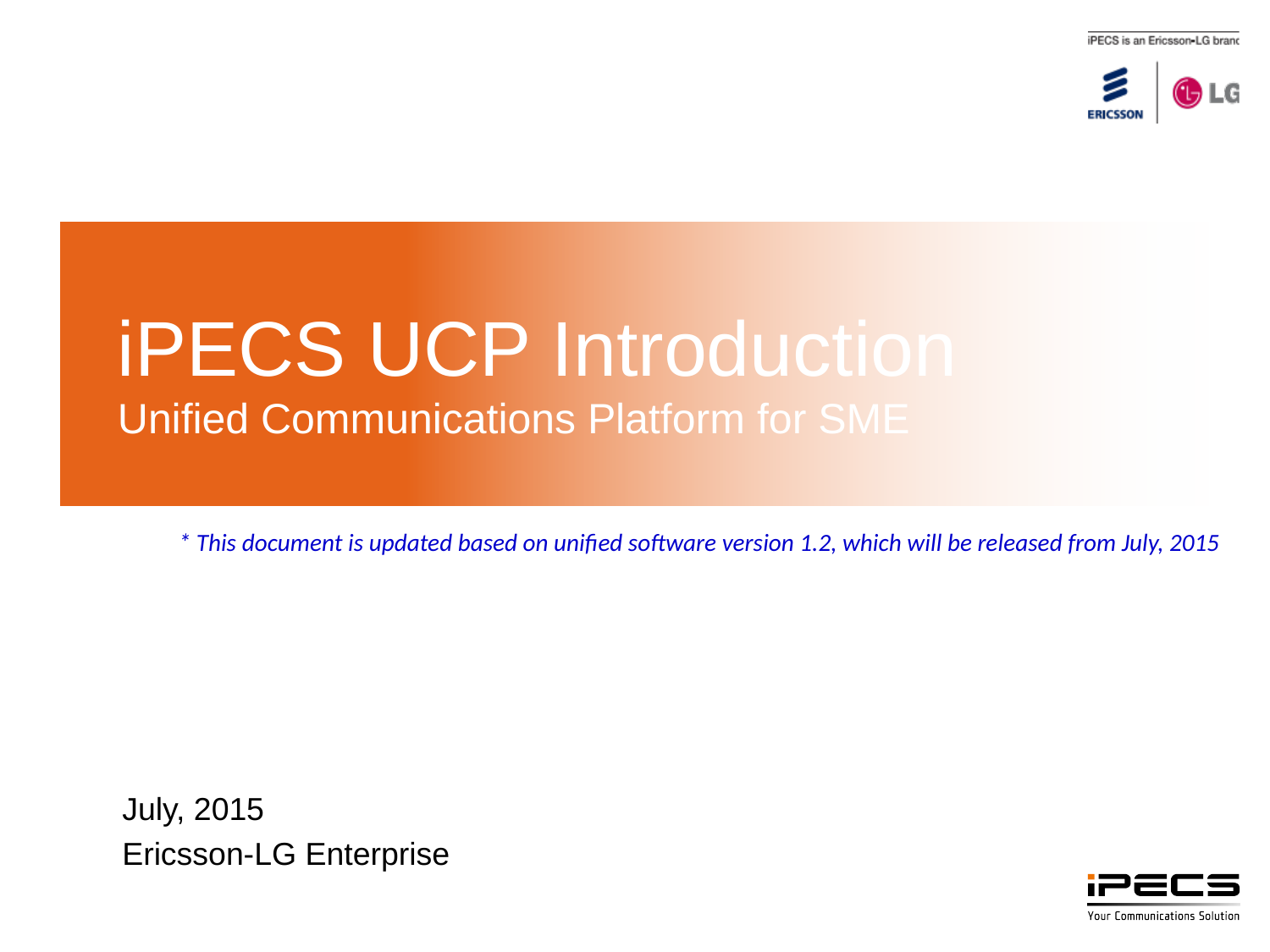

# iPECS UCP Introduction Unified Communications Platform for SME
* This document is updated based on unified software version 1.2, which will be released from July, 2015
July, 2015
Ericsson-LG Enterprise